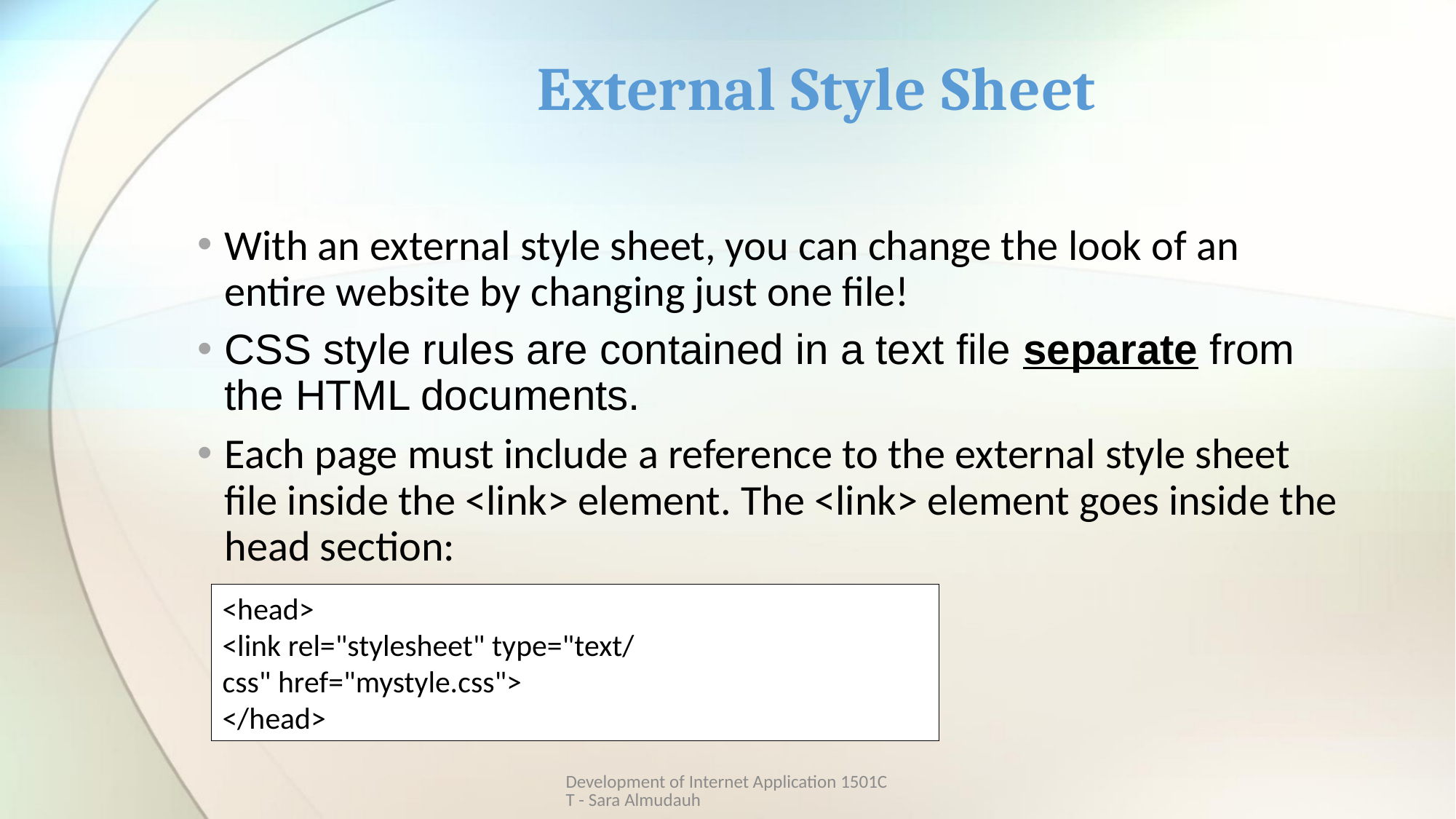

# External Style Sheet
With an external style sheet, you can change the look of an entire website by changing just one file!
CSS style rules are contained in a text file separate from the HTML documents.
Each page must include a reference to the external style sheet file inside the <link> element. The <link> element goes inside the head section:

<head>
<link rel="stylesheet" type="text/css" href="mystyle.css">
</head>
Development of Internet Application 1501CT - Sara Almudauh